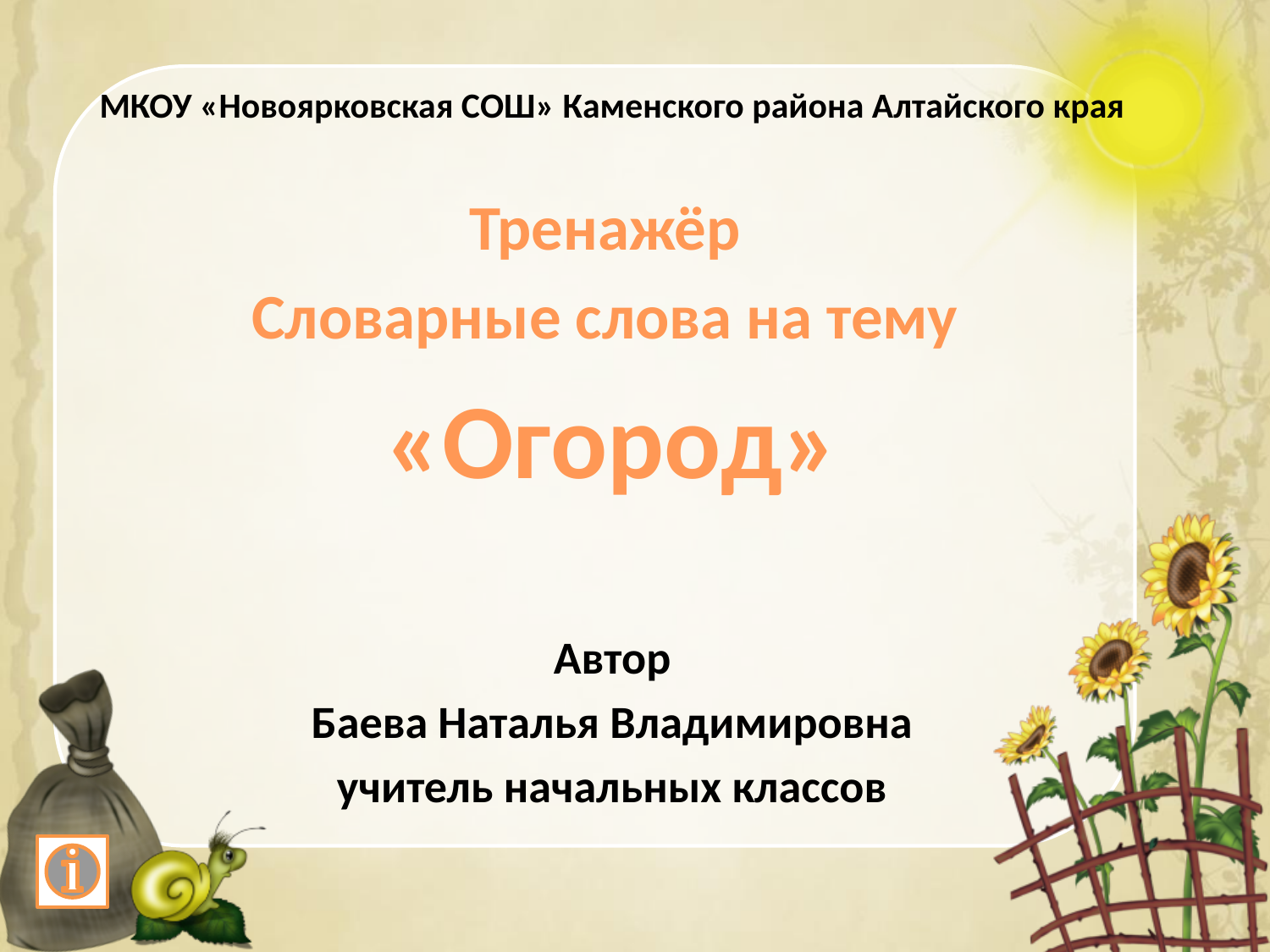

МКОУ «Новоярковская СОШ» Каменского района Алтайского края
Тренажёр
Словарные слова на тему
«Огород»
Автор
Баева Наталья Владимировна
учитель начальных классов